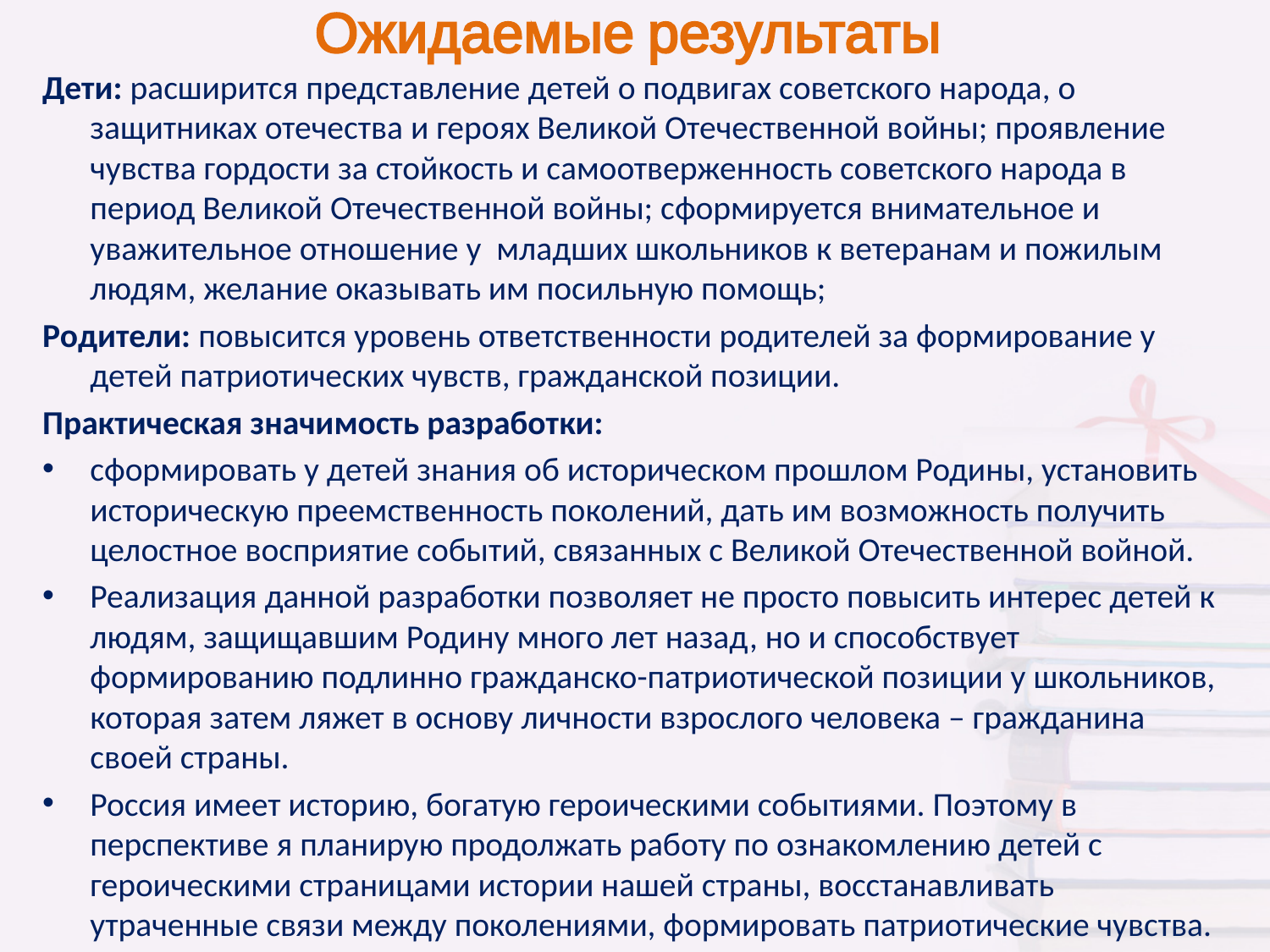

# Ожидаемые результаты
Дети: расширится представление детей о подвигах советского народа, о защитниках отечества и героях Великой Отечественной войны; проявление чувства гордости за стойкость и самоотверженность советского народа в период Великой Отечественной войны; сформируется внимательное и уважительное отношение у  младших школьников к ветеранам и пожилым людям, желание оказывать им посильную помощь;
Родители: повысится уровень ответственности родителей за формирование у детей патриотических чувств, гражданской позиции.
Практическая значимость разработки:
сформировать у детей знания об историческом прошлом Родины, установить историческую преемственность поколений, дать им возможность получить целостное восприятие событий, связанных с Великой Отечественной войной.
Реализация данной разработки позволяет не просто повысить интерес детей к людям, защищавшим Родину много лет назад, но и способствует формированию подлинно гражданско-патриотической позиции у школьников, которая затем ляжет в основу личности взрослого человека – гражданина своей страны.
Россия имеет историю, богатую героическими событиями. Поэтому в перспективе я планирую продолжать работу по ознакомлению детей с героическими страницами истории нашей страны, восстанавливать утраченные связи между поколениями, формировать патриотические чувства.